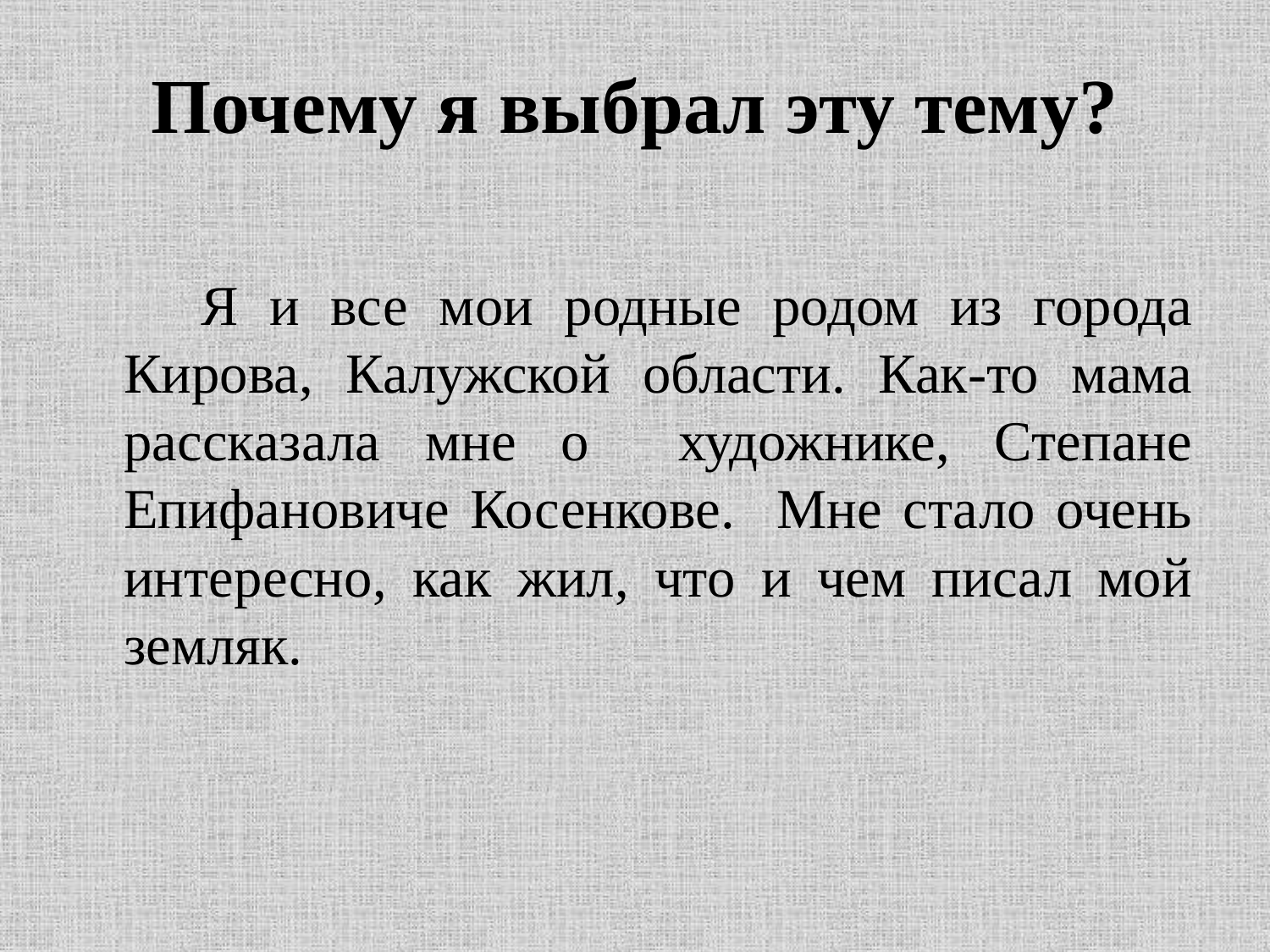

Почему я выбрал эту тему?

    Я и все мои родные родом из города Кирова, Калужской области. Как-то мама рассказала мне о  художнике, Степане Епифановиче Косенкове.  Мне стало очень интересно, как жил, что и чем писал мой земляк.